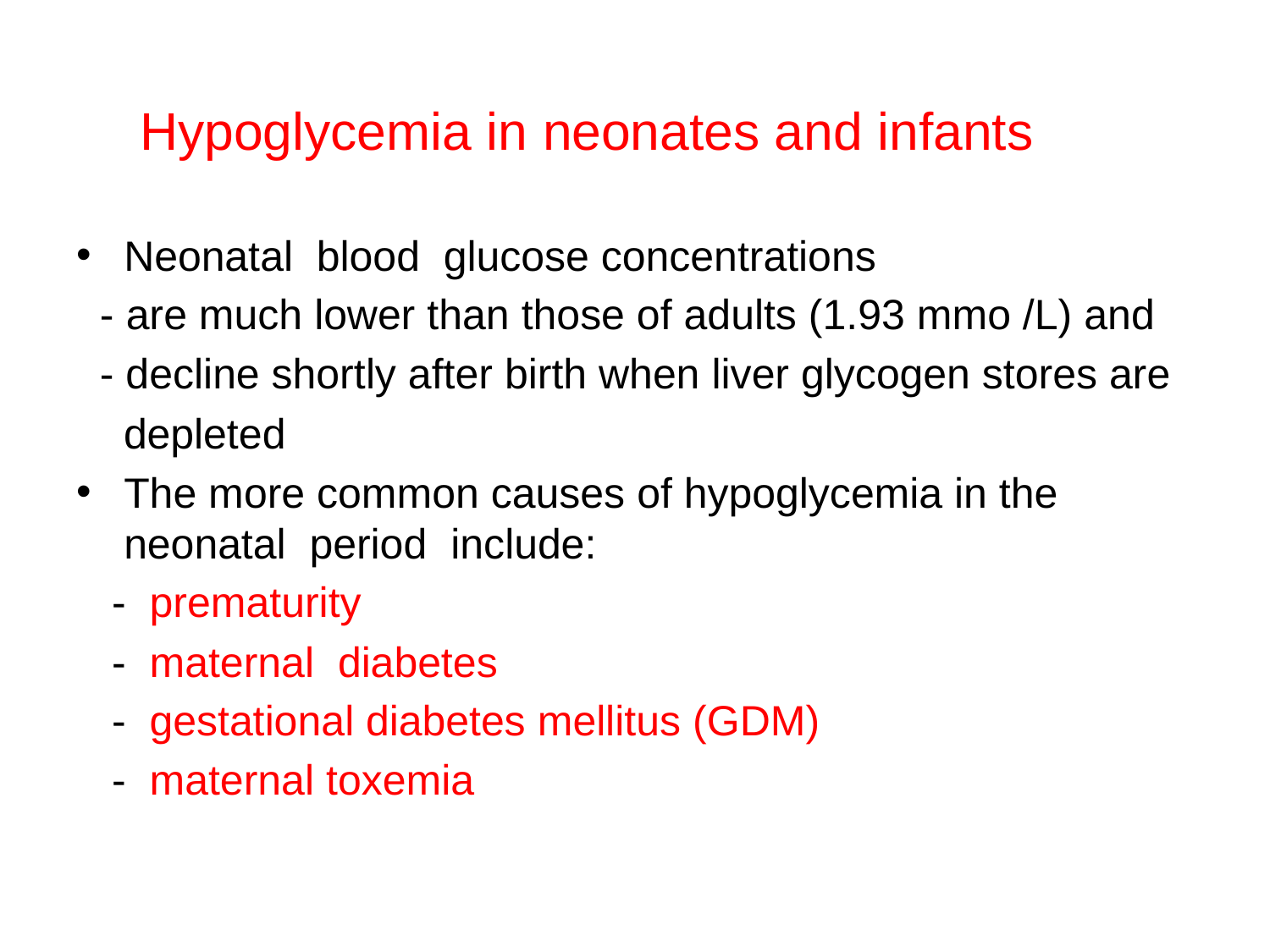

# Hypoglycemia in neonates and infants
Neonatal  blood  glucose concentrations
  - are much lower than those of adults (1.93 mmo /L) and
  - decline shortly after birth when liver glycogen stores are
    depleted
The more common causes of hypoglycemia in the neonatal  period  include:
   -  prematurity
   -  maternal  diabetes
   -  gestational diabetes mellitus (GDM)
   -  maternal toxemia